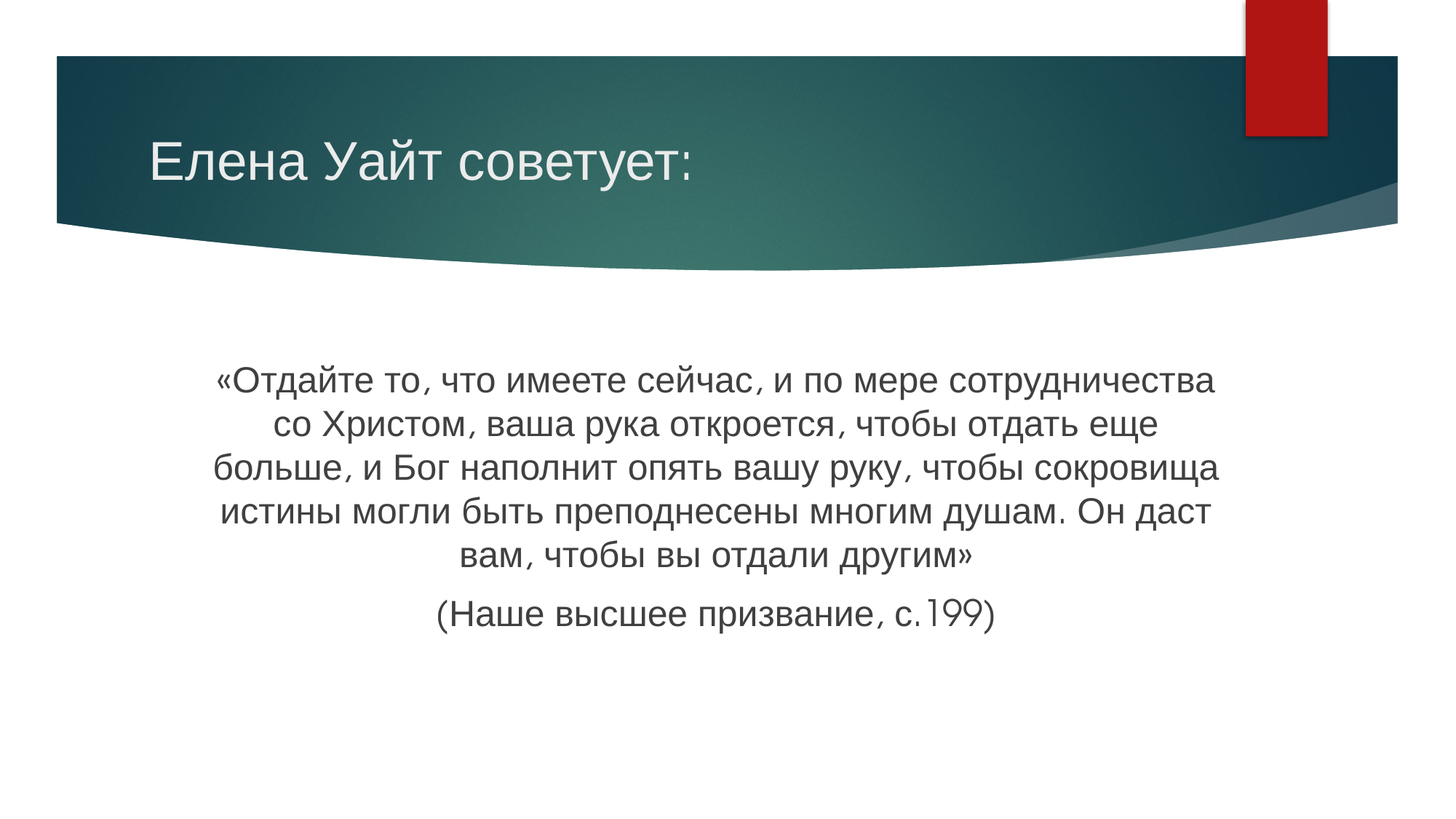

# Елена Уайт советует:
«Отдайте то, что имеете сейчас, и по мере сотрудничества со Христом, ваша рука откроется, чтобы отдать еще больше, и Бог наполнит опять вашу руку, чтобы сокровища истины могли быть преподнесены многим душам. Он даст вам, чтобы вы отдали другим»
(Наше высшее призвание, с.199)